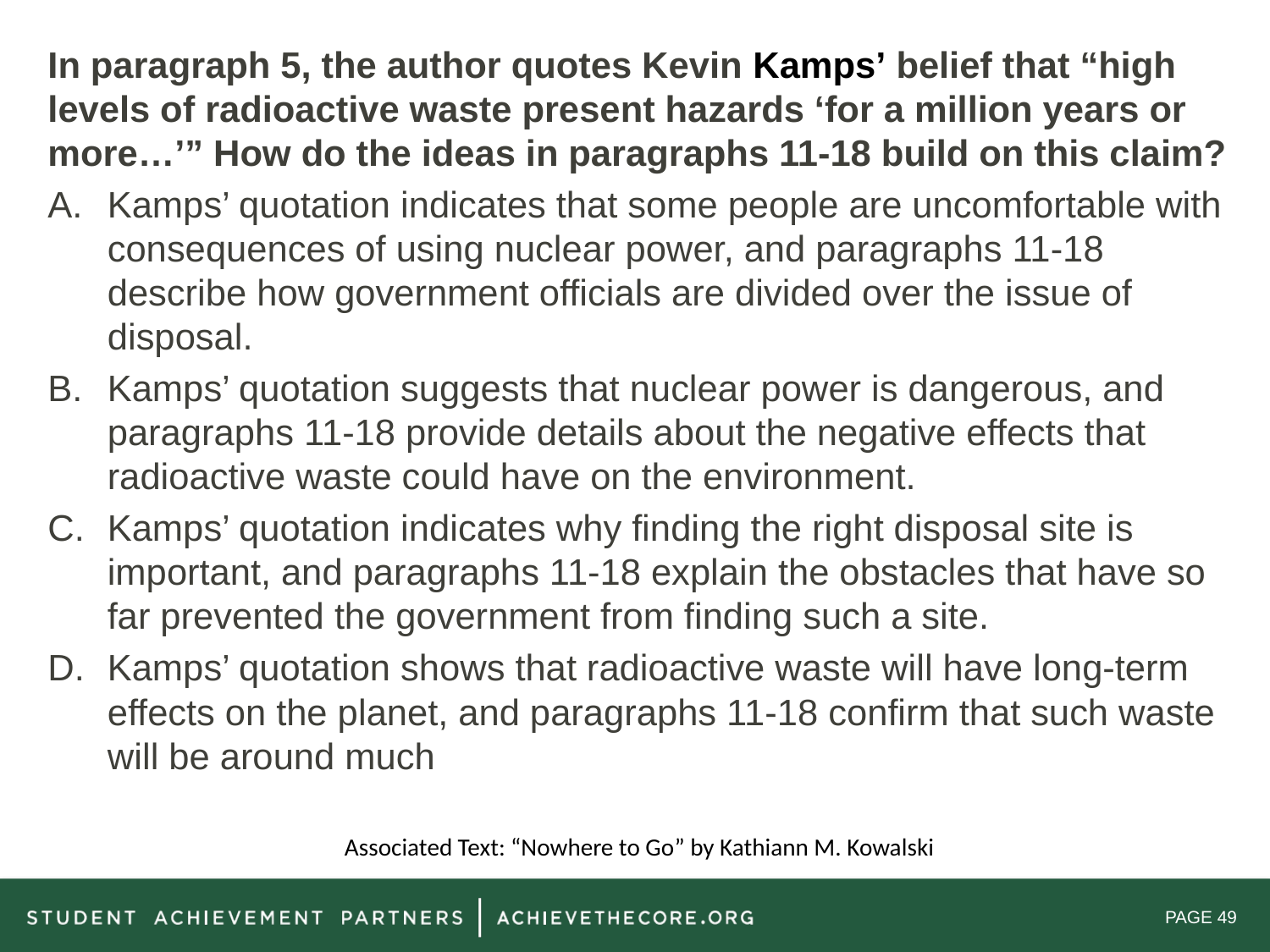

In paragraph 5, the author quotes Kevin Kamps’ belief that “high levels of radioactive waste present hazards ‘for a million years or more…’” How do the ideas in paragraphs 11-18 build on this claim?
Kamps’ quotation indicates that some people are uncomfortable with consequences of using nuclear power, and paragraphs 11-18 describe how government officials are divided over the issue of disposal.
Kamps’ quotation suggests that nuclear power is dangerous, and paragraphs 11-18 provide details about the negative effects that radioactive waste could have on the environment.
Kamps’ quotation indicates why finding the right disposal site is important, and paragraphs 11-18 explain the obstacles that have so far prevented the government from finding such a site.
Kamps’ quotation shows that radioactive waste will have long-term effects on the planet, and paragraphs 11-18 confirm that such waste will be around much
Associated Text: “Nowhere to Go” by Kathiann M. Kowalski